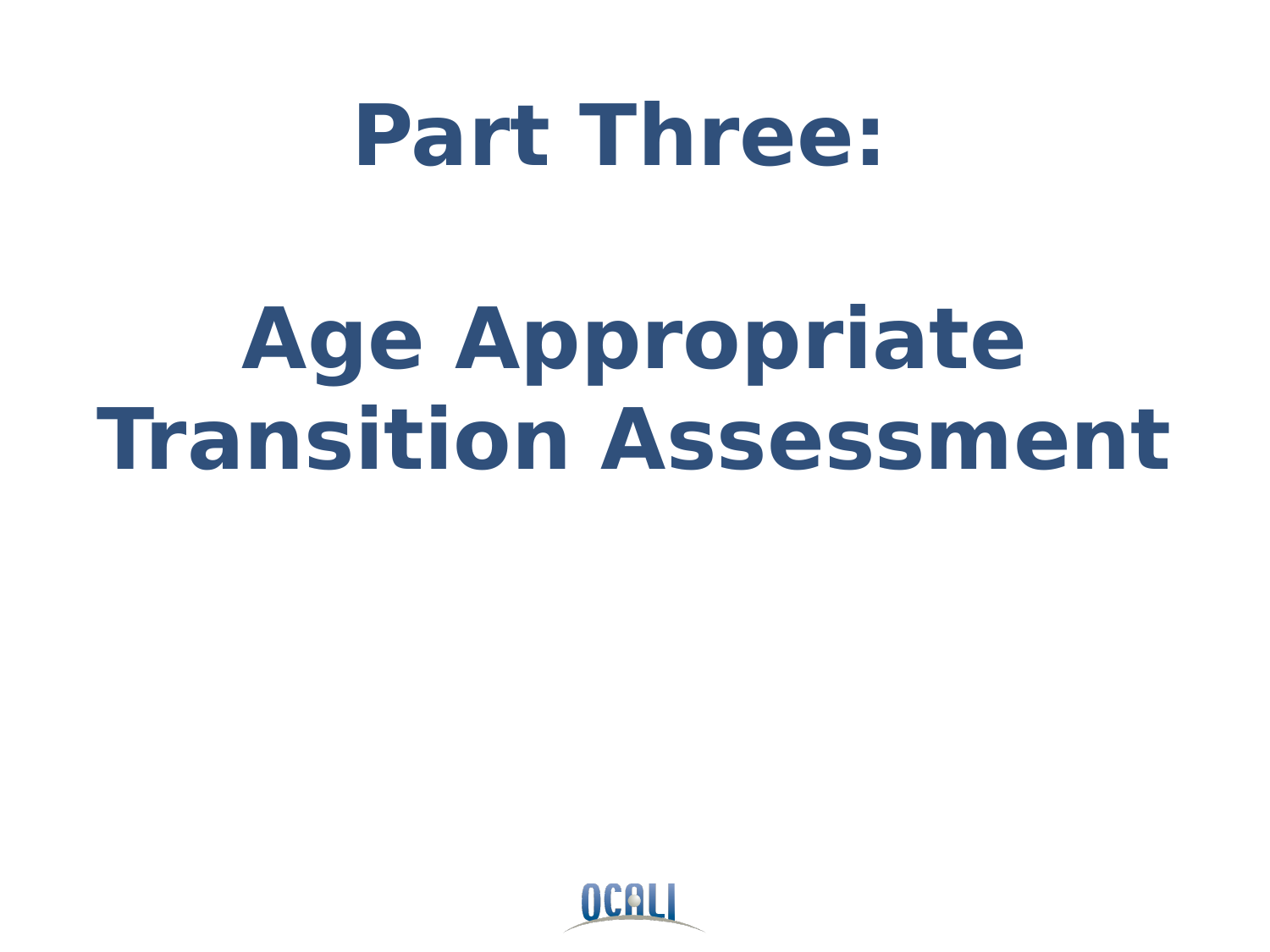

# Part Three: Age Appropriate Transition Assessment